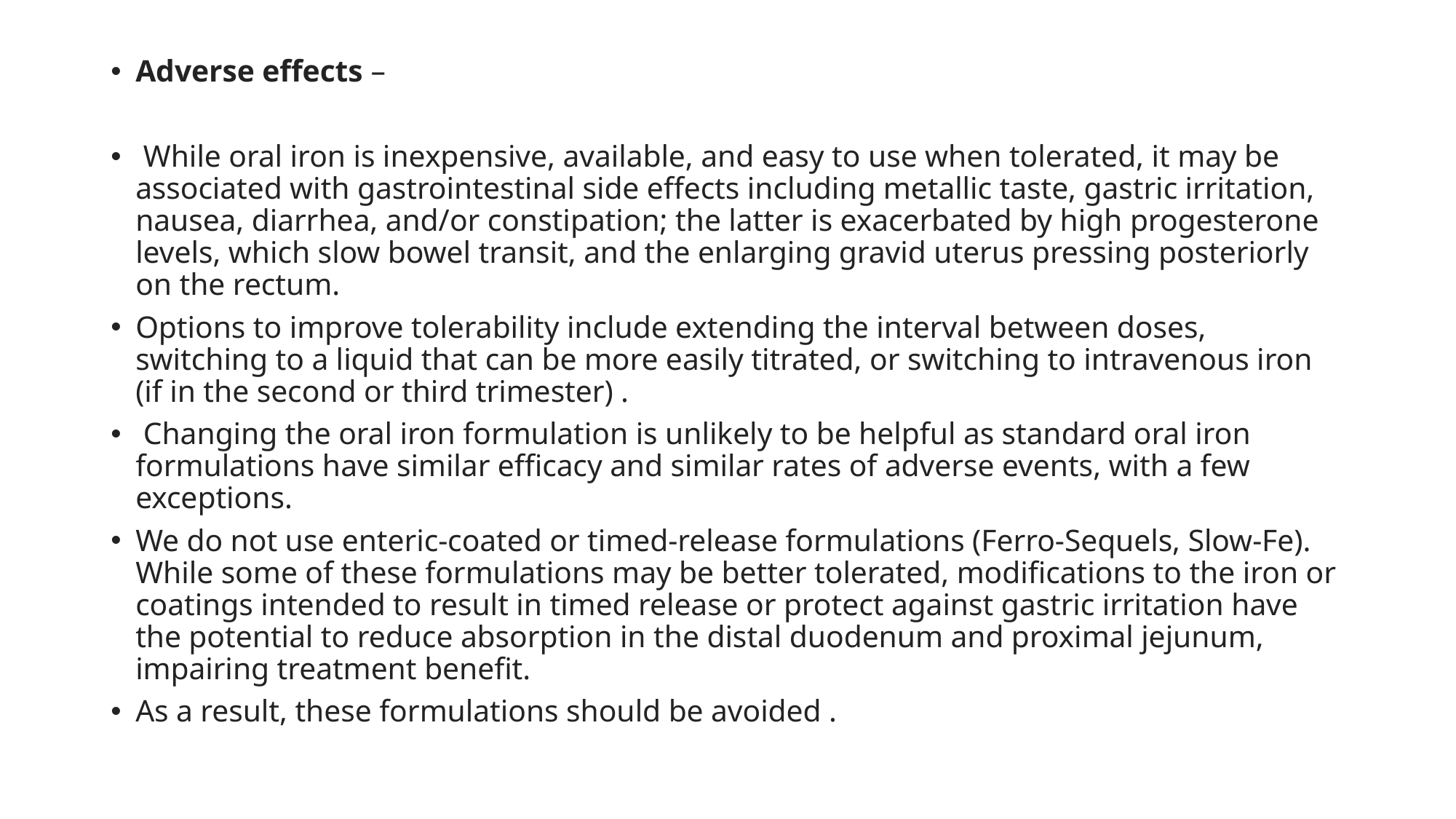

Adverse effects –

 While oral iron is inexpensive, available, and easy to use when tolerated, it may be associated with gastrointestinal side effects including metallic taste, gastric irritation, nausea, diarrhea, and/or constipation; the latter is exacerbated by high progesterone levels, which slow bowel transit, and the enlarging gravid uterus pressing posteriorly on the rectum.
Options to improve tolerability include extending the interval between doses, switching to a liquid that can be more easily titrated, or switching to intravenous iron (if in the second or third trimester) .
 Changing the oral iron formulation is unlikely to be helpful as standard oral iron formulations have similar efficacy and similar rates of adverse events, with a few exceptions.
We do not use enteric-coated or timed-release formulations (Ferro-Sequels, Slow-Fe). While some of these formulations may be better tolerated, modifications to the iron or coatings intended to result in timed release or protect against gastric irritation have the potential to reduce absorption in the distal duodenum and proximal jejunum, impairing treatment benefit.
As a result, these formulations should be avoided .